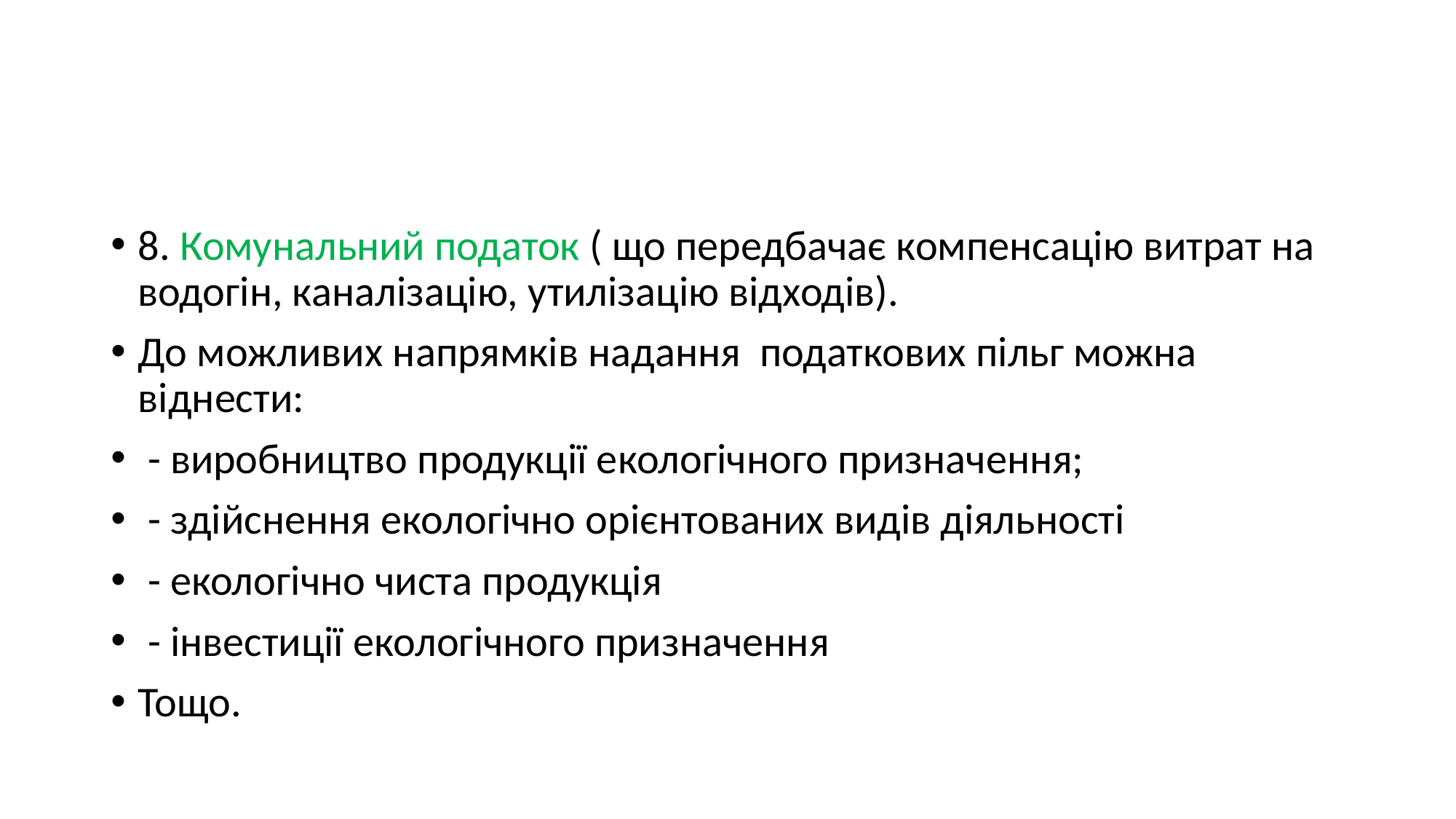

#
8. Комунальний податок ( що передбачає компенсацію витрат на водогін, каналізацію, утилізацію відходів).
До можливих напрямків надання  податкових пільг можна віднести:
 - виробництво продукції екологічного призначення;
 - здійснення екологічно орієнтованих видів діяльності
 - екологічно чиста продукція
 - інвестиції екологічного призначення
Тощо.